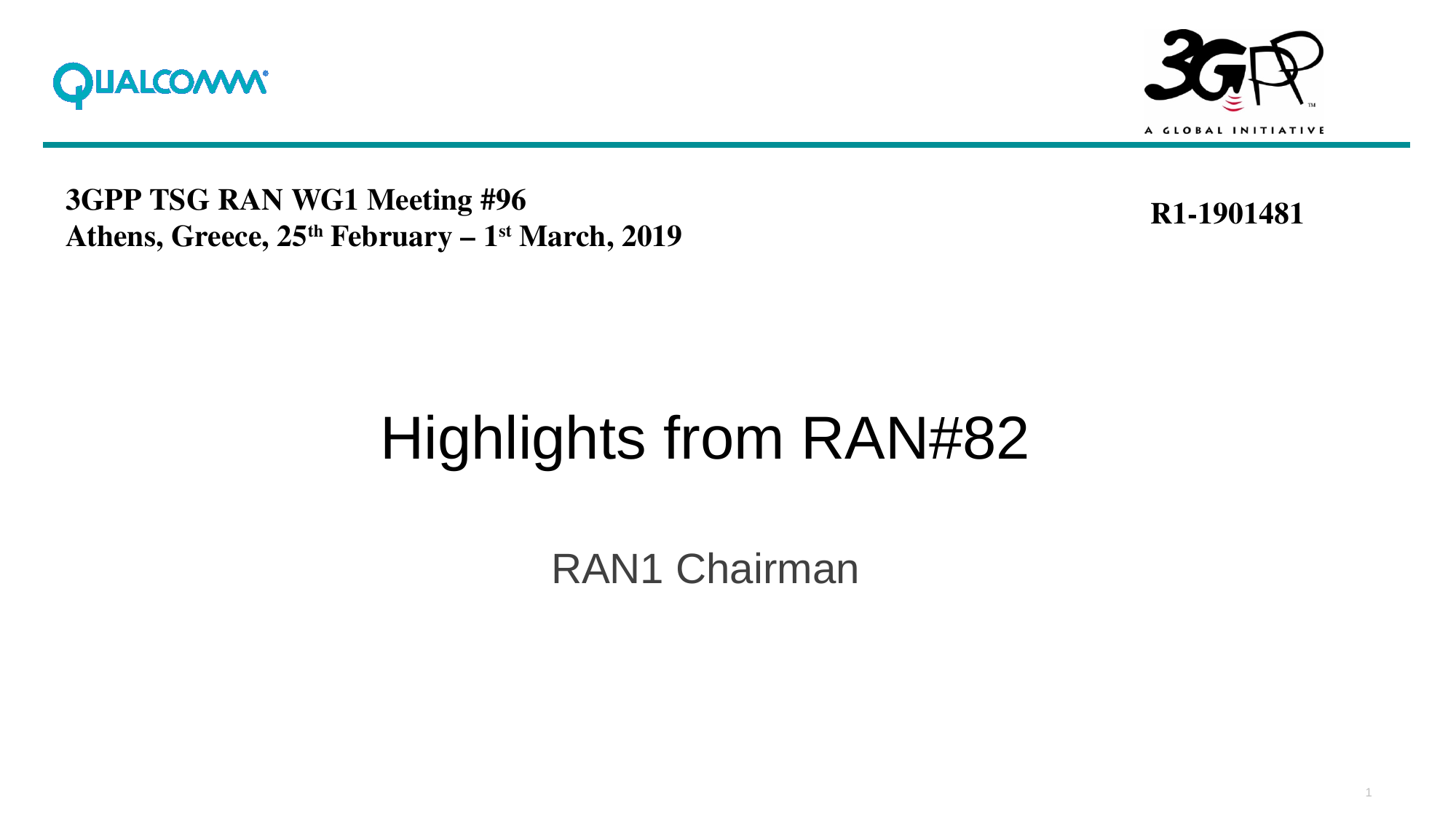

3GPP TSG RAN WG1 Meeting #96
Athens, Greece, 25th February – 1st March, 2019
R1-1901481
Highlights from RAN#82

RAN1 Chairman